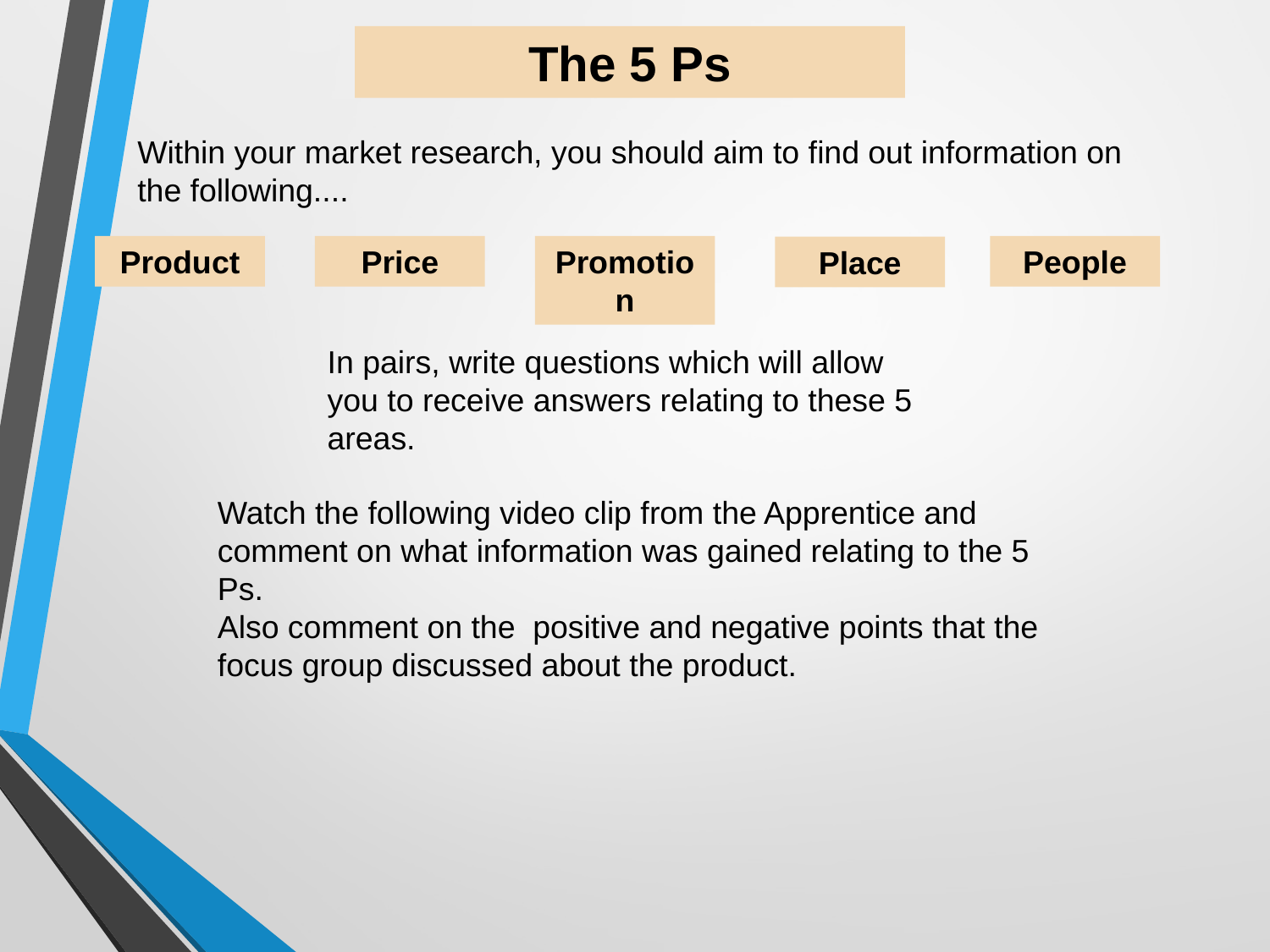

The 5 Ps
Within your market research, you should aim to find out information on the following....
Product
Price
Promotion
People
Place
In pairs, write questions which will allow you to receive answers relating to these 5 areas.
Watch the following video clip from the Apprentice and comment on what information was gained relating to the 5 Ps.
Also comment on the  positive and negative points that the focus group discussed about the product.